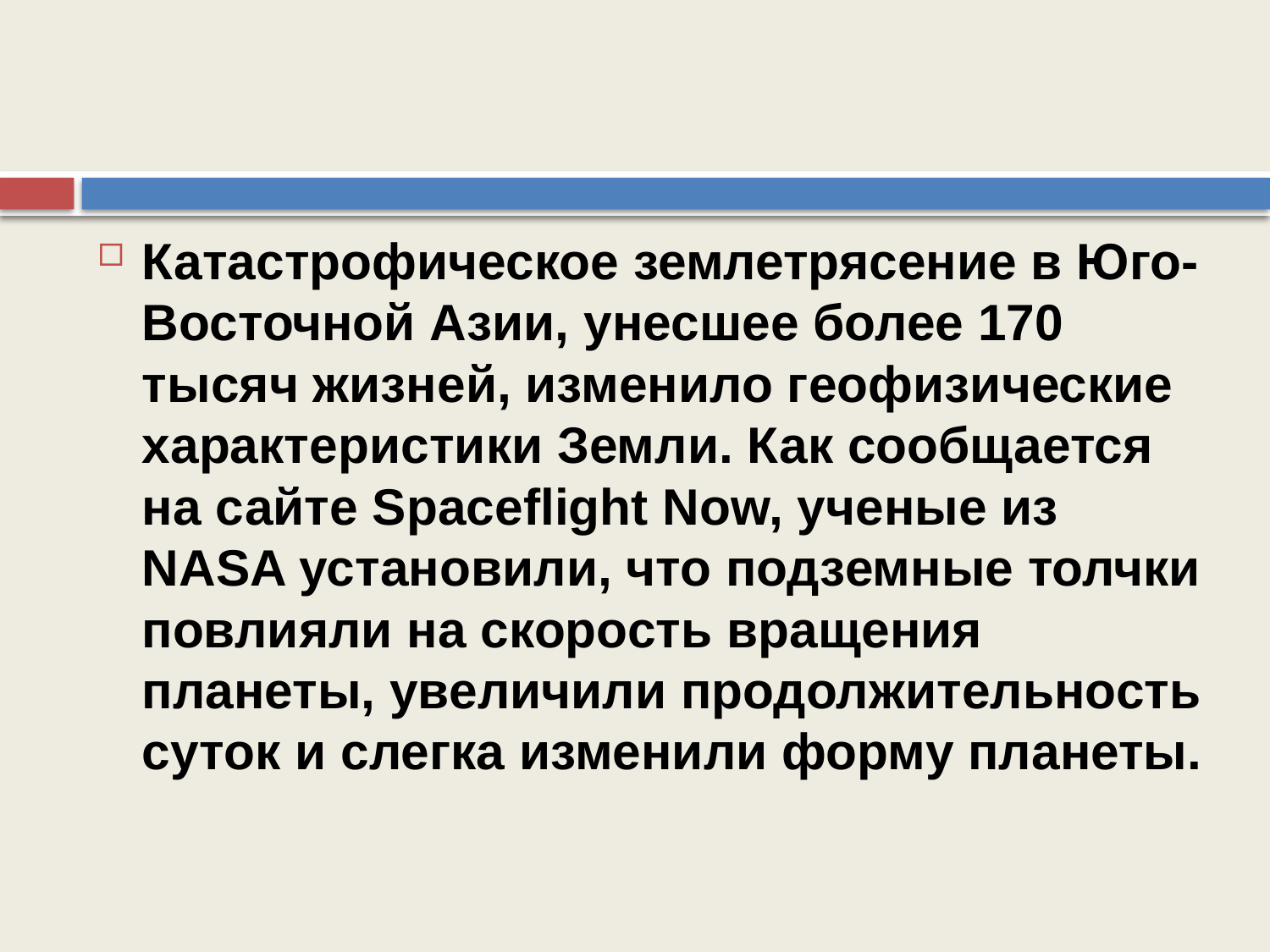

#
Катастрофическое землетрясение в Юго-Восточной Азии, унесшее более 170 тысяч жизней, изменило геофизические характеристики Земли. Как сообщается на сайте Spaceflight Now, ученые из NASA установили, что подземные толчки повлияли на скорость вращения планеты, увеличили продолжительность суток и слегка изменили форму планеты.